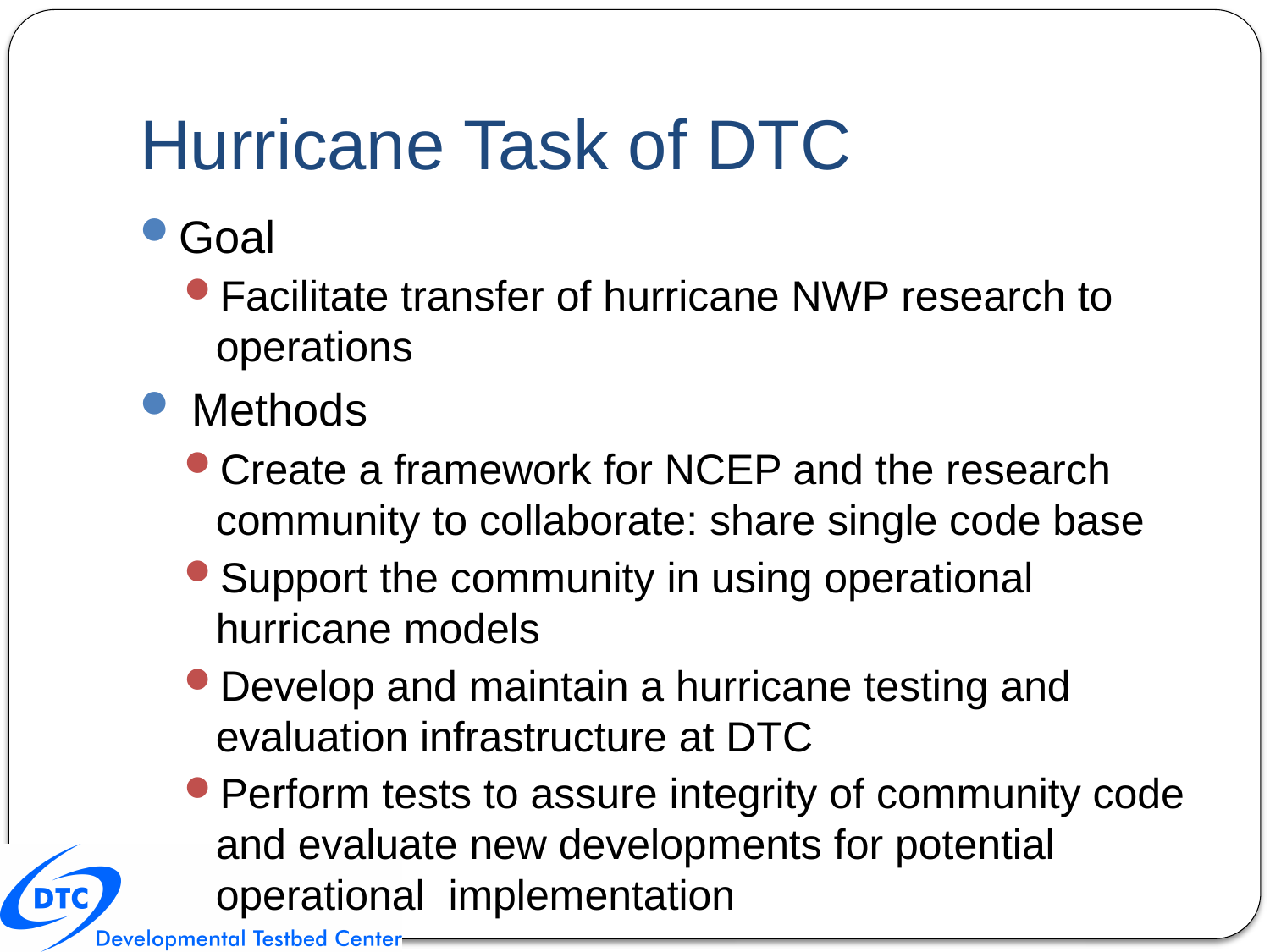

# Hurricane Task of DTC
Goal
Facilitate transfer of hurricane NWP research to operations
 Methods
Create a framework for NCEP and the research community to collaborate: share single code base
Support the community in using operational hurricane models
Develop and maintain a hurricane testing and evaluation infrastructure at DTC
Perform tests to assure integrity of community code and evaluate new developments for potential operational  implementation